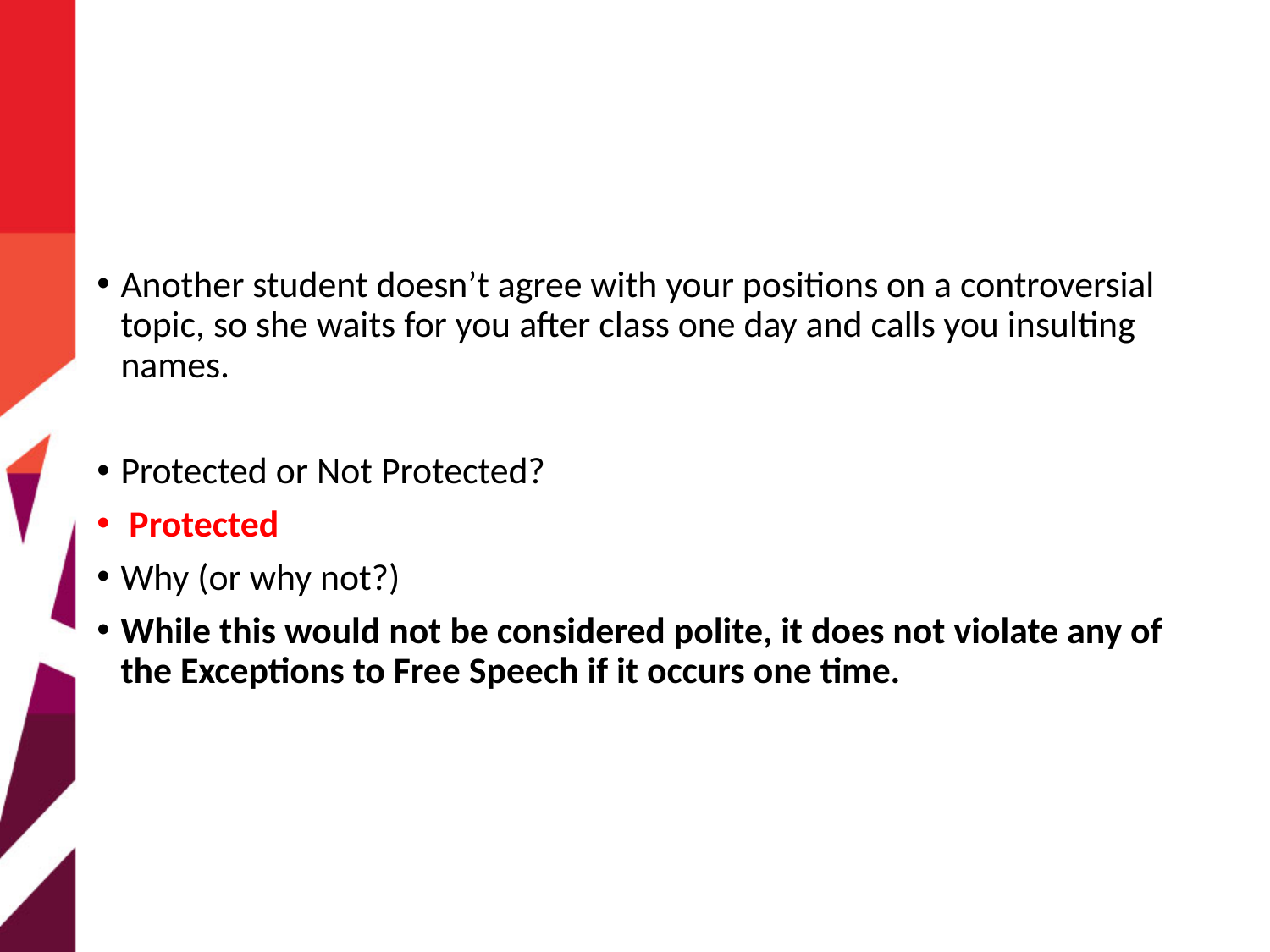

Another student doesn’t agree with your positions on a controversial topic, so she waits for you after class one day and calls you insulting names.

Protected or Not Protected?
 Protected
Why (or why not?)
While this would not be considered polite, it does not violate any of the Exceptions to Free Speech if it occurs one time.